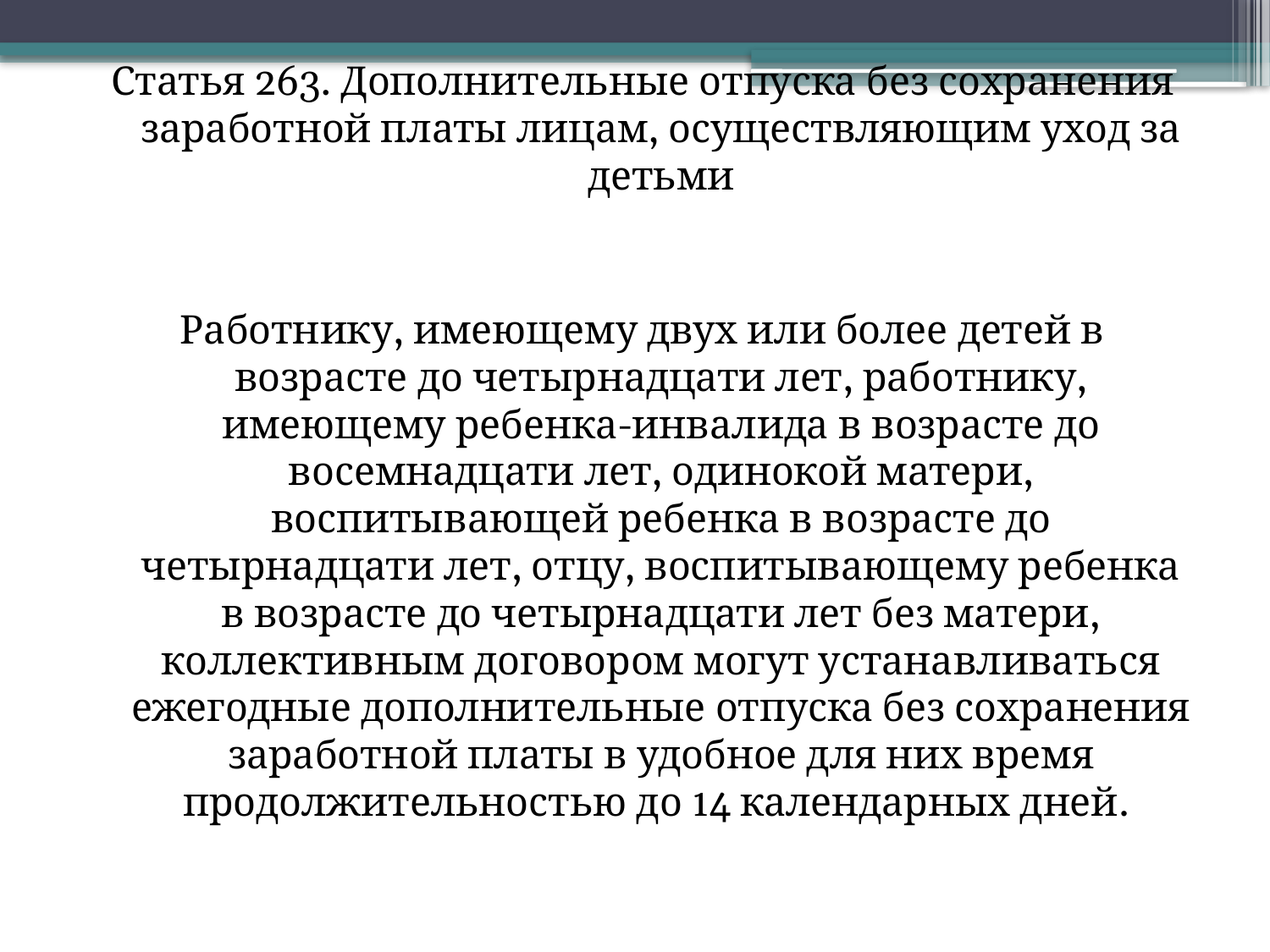

Статья 263. Дополнительные отпуска без сохранения заработной платы лицам, осуществляющим уход за детьми

Работнику, имеющему двух или более детей в возрасте до четырнадцати лет, работнику, имеющему ребенка-инвалида в возрасте до восемнадцати лет, одинокой матери, воспитывающей ребенка в возрасте до четырнадцати лет, отцу, воспитывающему ребенка в возрасте до четырнадцати лет без матери, коллективным договором могут устанавливаться ежегодные дополнительные отпуска без сохранения заработной платы в удобное для них время продолжительностью до 14 календарных дней.